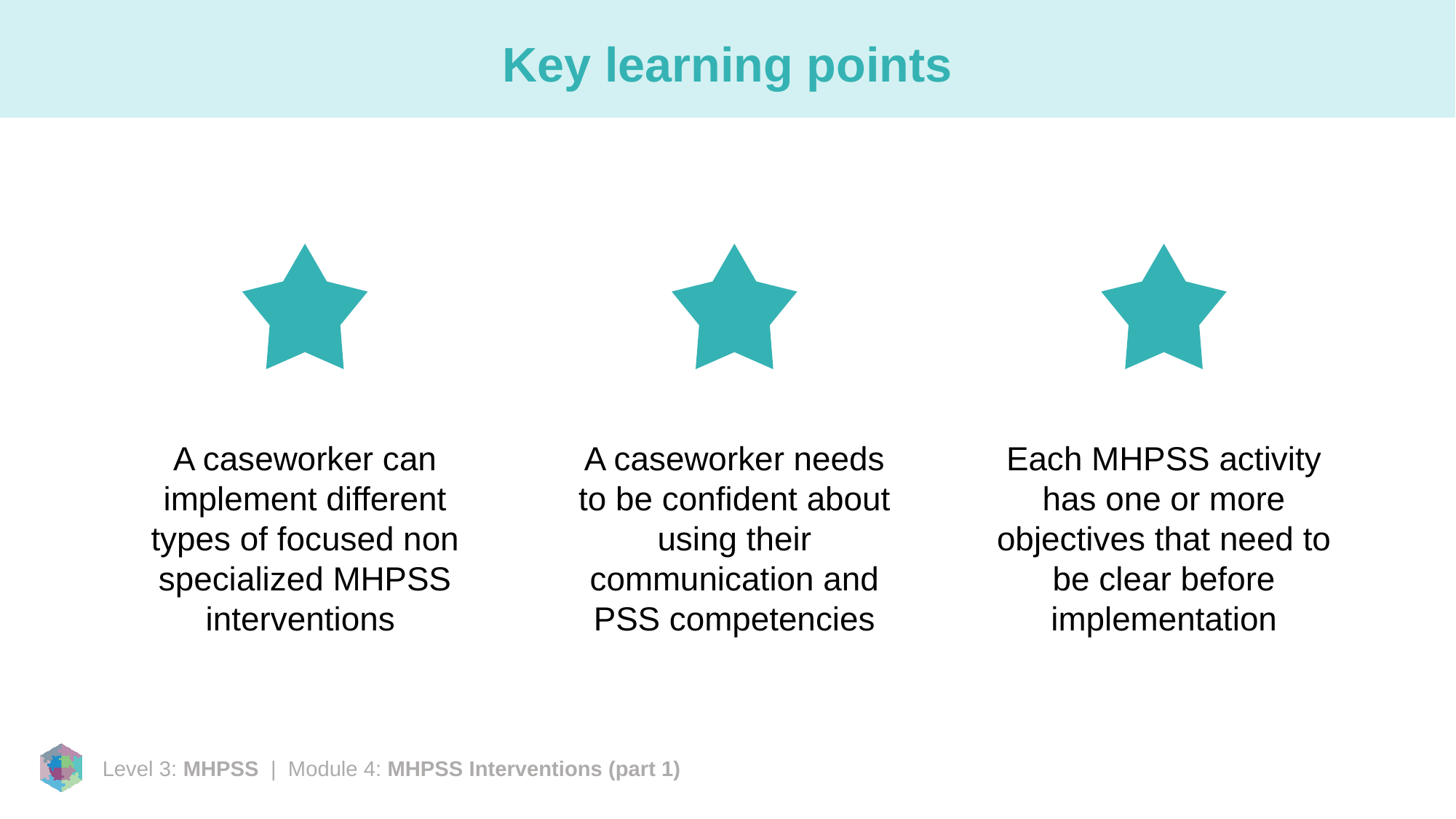

# Key learning points

A caseworker can implement different types of focused non specialized MHPSS interventions
A caseworker needs to be confident about using their communication and PSS competencies
Each MHPSS activity has one or more objectives that need to be clear before implementation